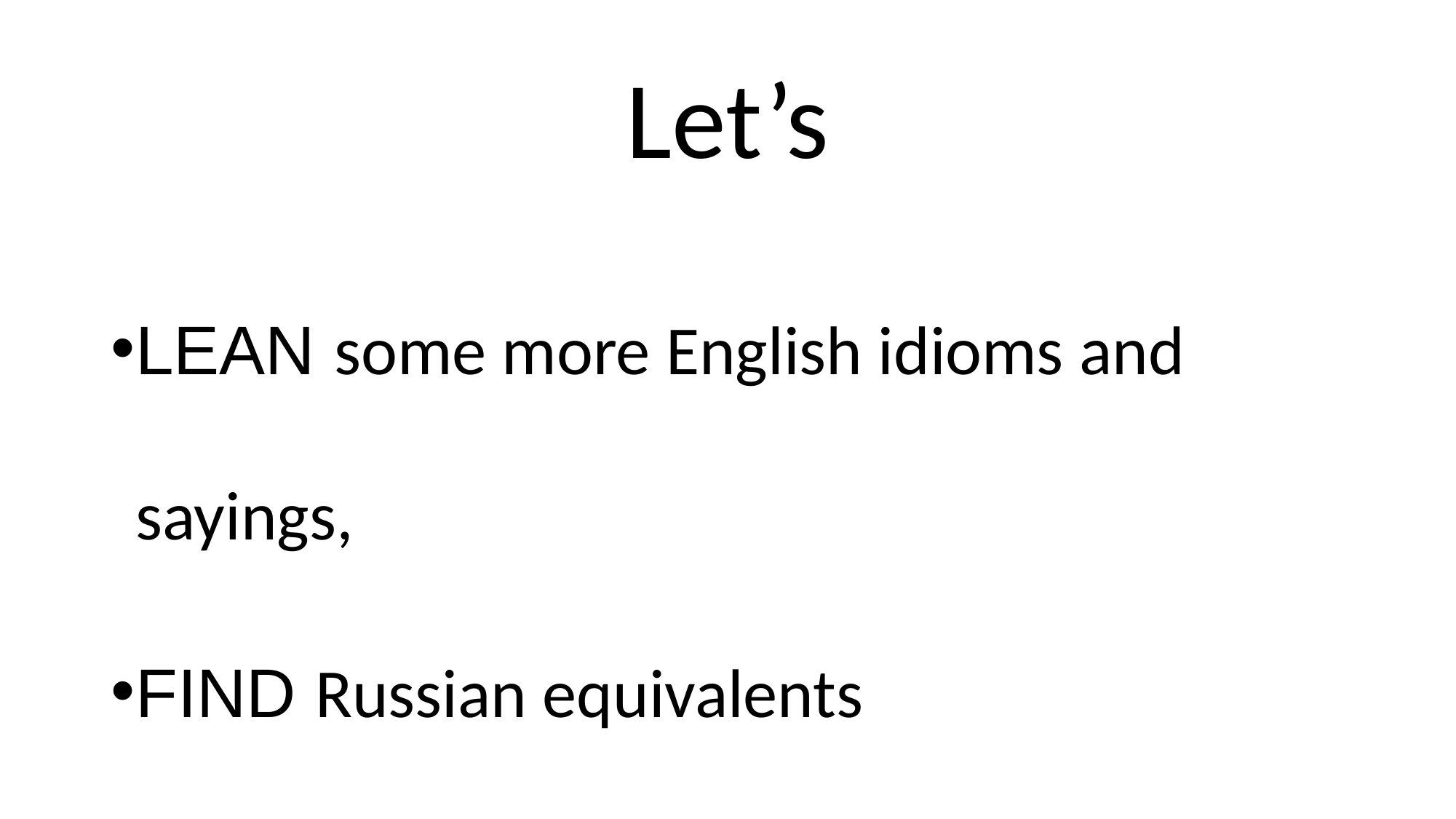

# Let’s
Lean some more English idioms and sayings,
find Russian equivalents